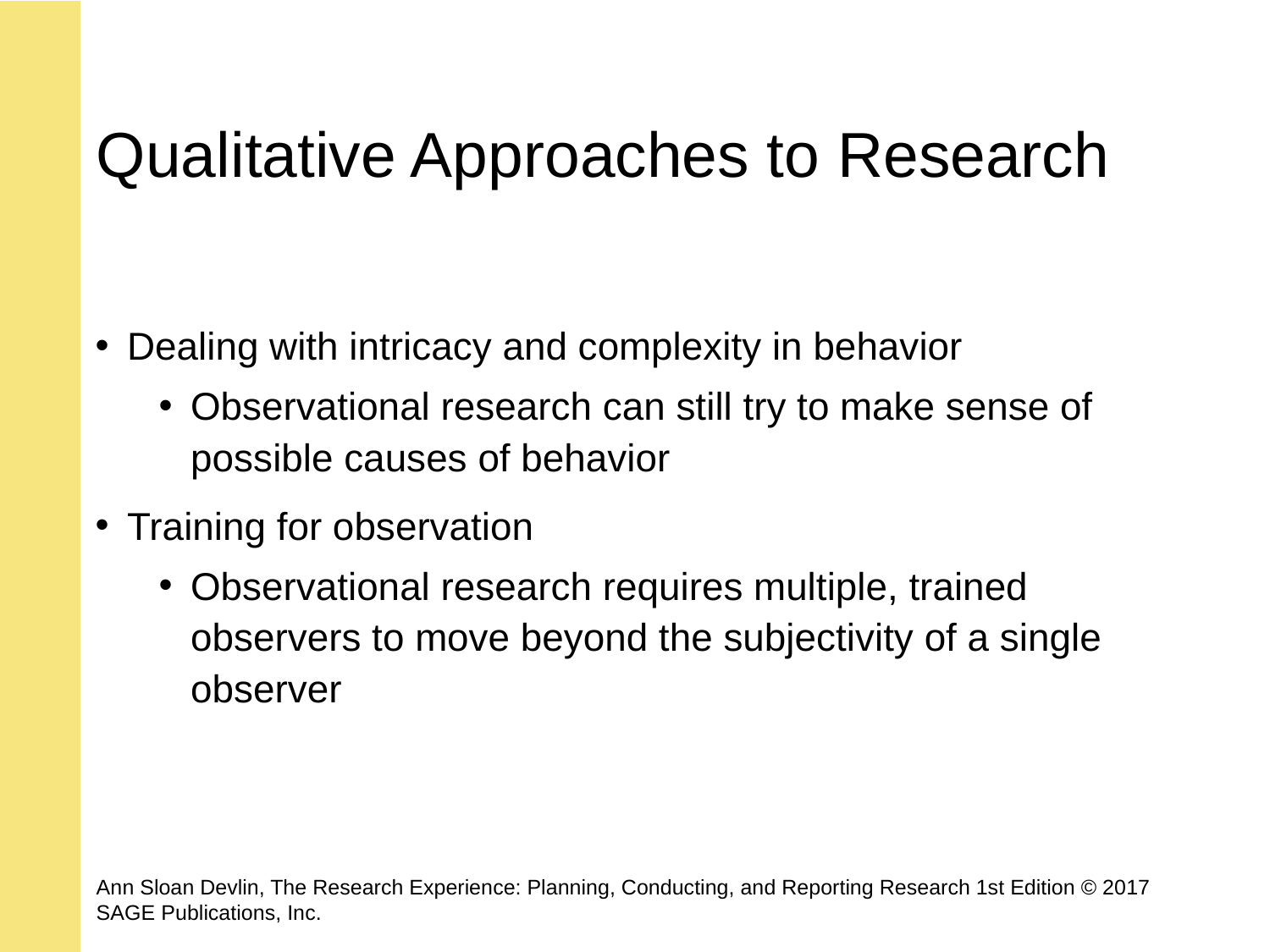

# Qualitative Approaches to Research
Dealing with intricacy and complexity in behavior
Observational research can still try to make sense of possible causes of behavior
Training for observation
Observational research requires multiple, trained observers to move beyond the subjectivity of a single observer